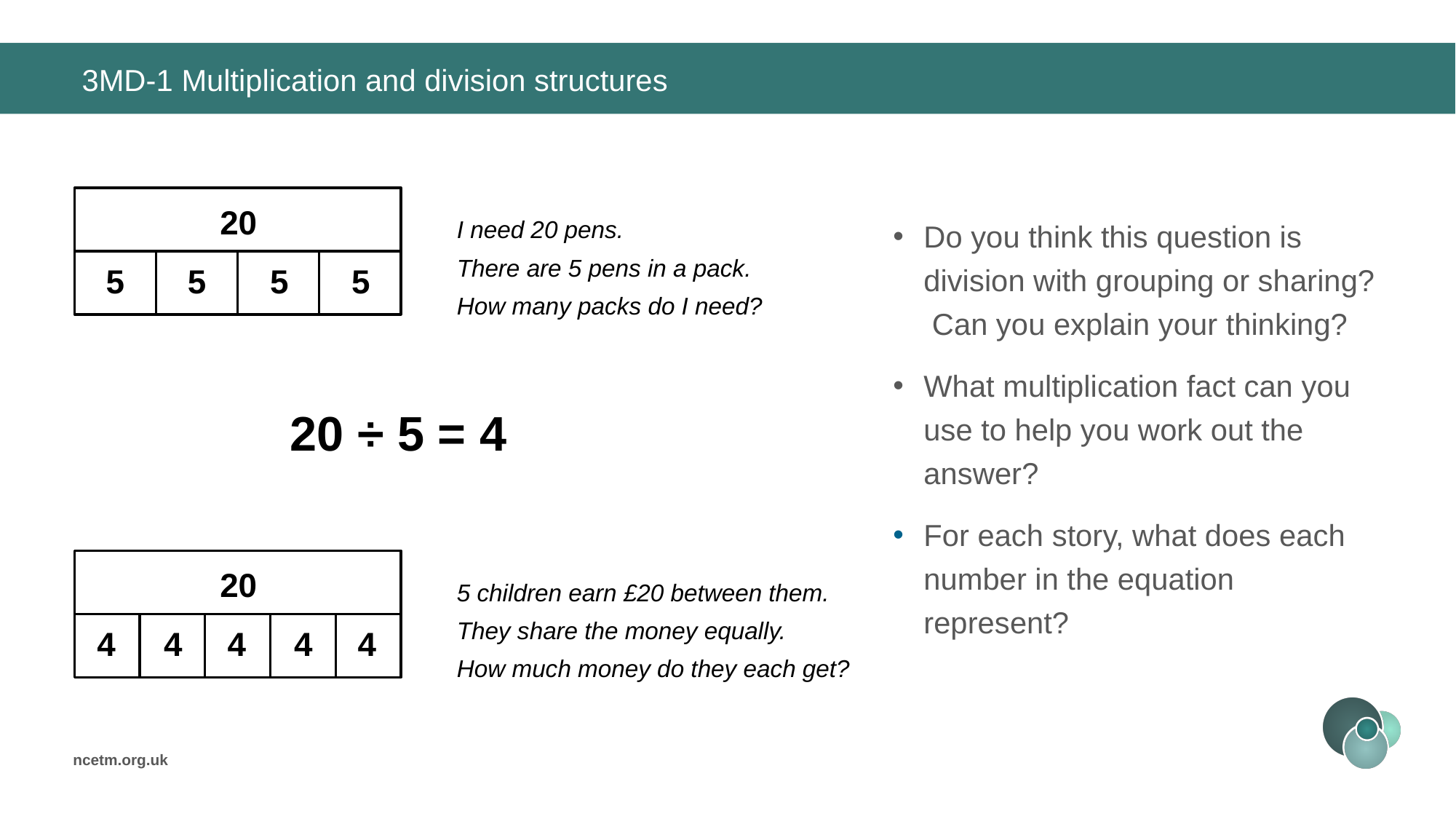

# 3MD-1 Multiplication and division structures

20
5
5
5
5
I need 20 pens.
There are 5 pens in a pack.
How many packs do I need?
Do you think this question is division with grouping or sharing?  Can you explain your thinking?
What multiplication fact can you use to help you work out the answer?
For each story, what does each number in the equation represent?

20 ÷ 5 = 4

20
4
4
4
4
4
5 children earn £20 between them.
They share the money equally.
How much money do they each get?